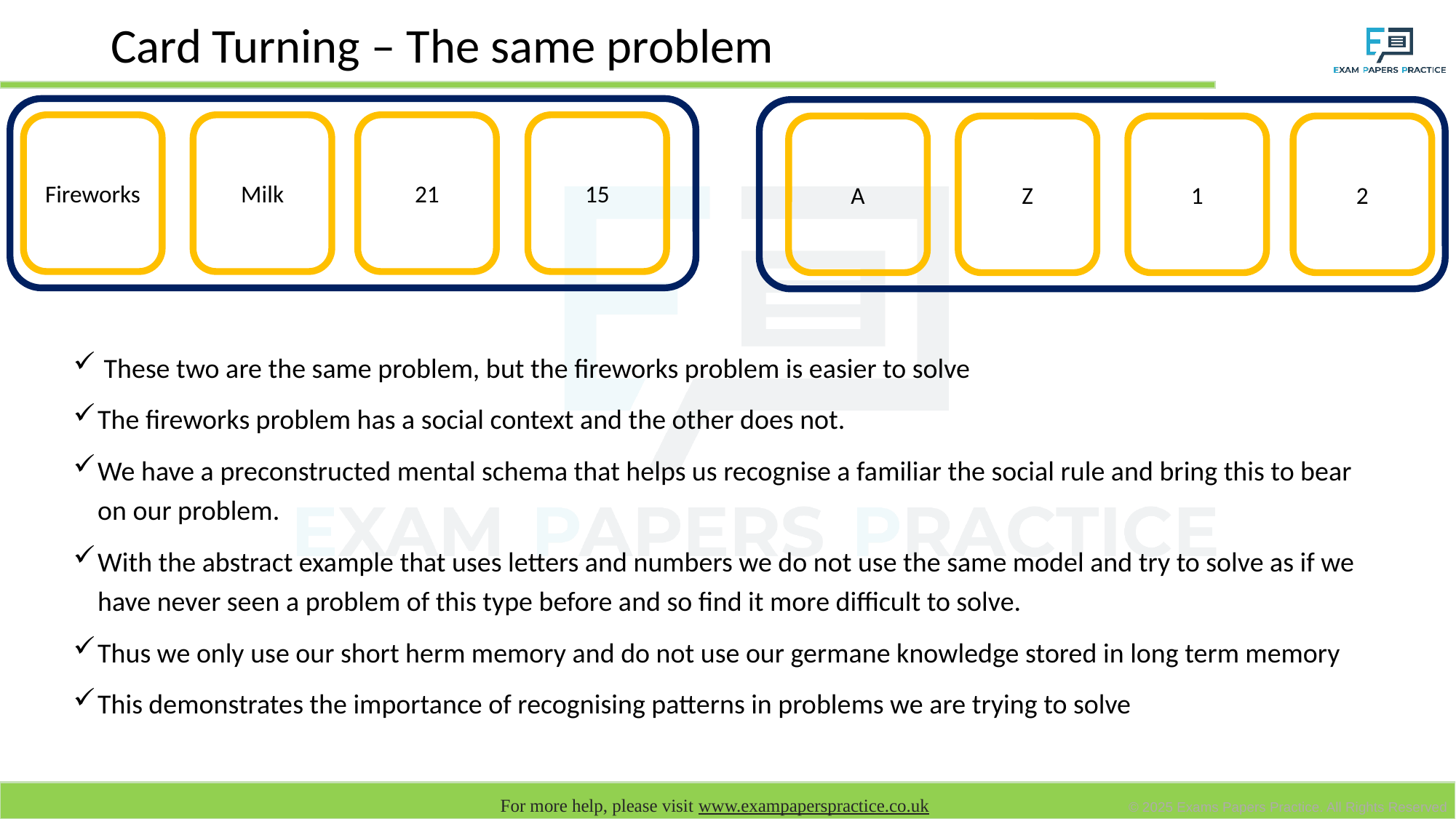

# Card Turning – The same problem

21
15
Fireworks
Milk
A
Z
1
2
 These two are the same problem, but the fireworks problem is easier to solve
The fireworks problem has a social context and the other does not.
We have a preconstructed mental schema that helps us recognise a familiar the social rule and bring this to bear on our problem.
With the abstract example that uses letters and numbers we do not use the same model and try to solve as if we have never seen a problem of this type before and so find it more difficult to solve.
Thus we only use our short herm memory and do not use our germane knowledge stored in long term memory
This demonstrates the importance of recognising patterns in problems we are trying to solve